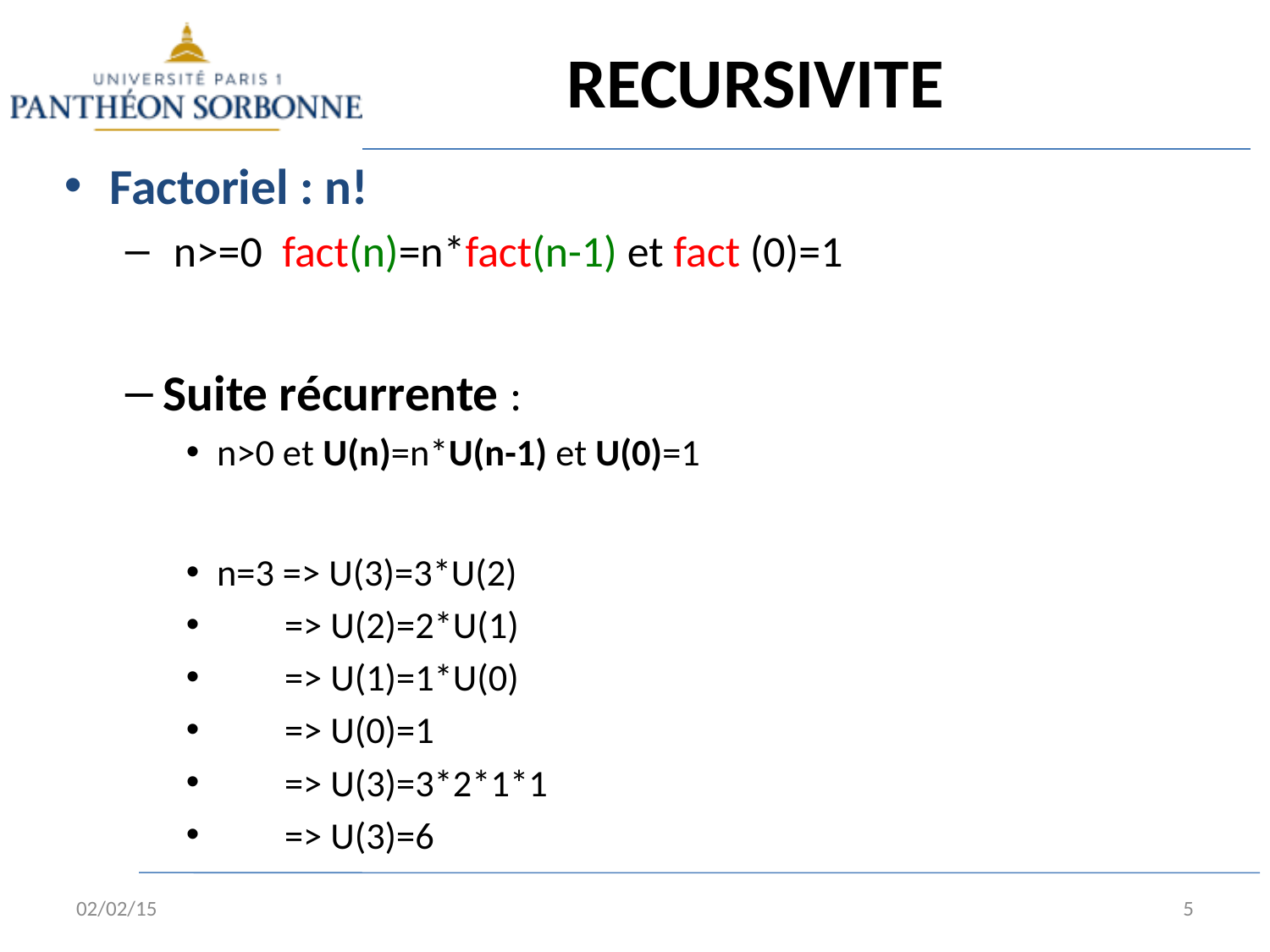

# RECURSIVITE
Factoriel : n!
 n>=0  fact(n)=n*fact(n-1) et fact (0)=1

Suite récurrente :
n>0 et U(n)=n*U(n-1) et U(0)=1

n=3 => U(3)=3*U(2)
        => U(2)=2*U(1)
        => U(1)=1*U(0)
        => U(0)=1
        => U(3)=3*2*1*1
        => U(3)=6

02/02/15
5